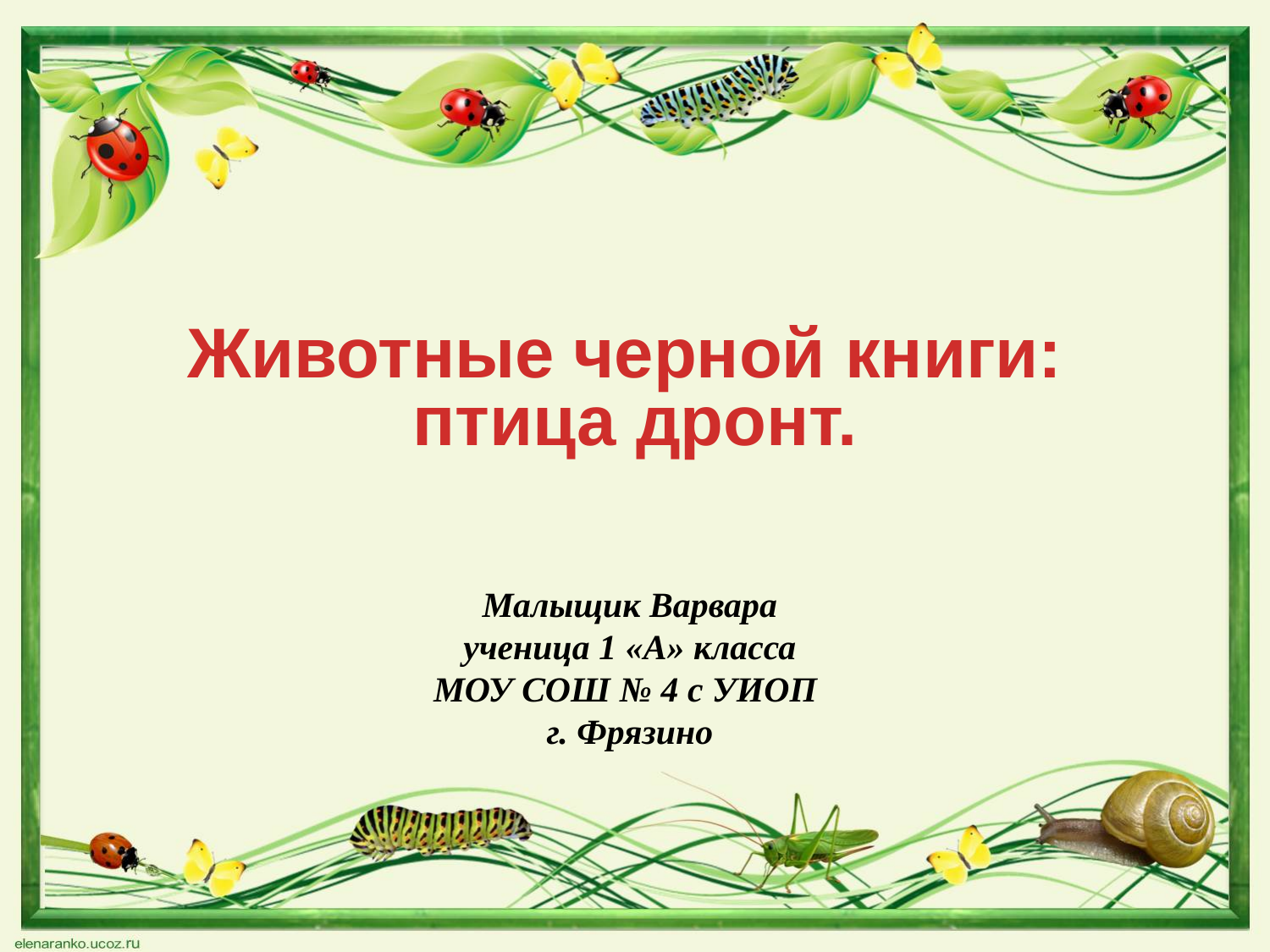

Животные черной книги:
птица дронт.
Малыщик Варвара
ученица 1 «А» класса
МОУ СОШ № 4 с УИОП
г. Фрязино